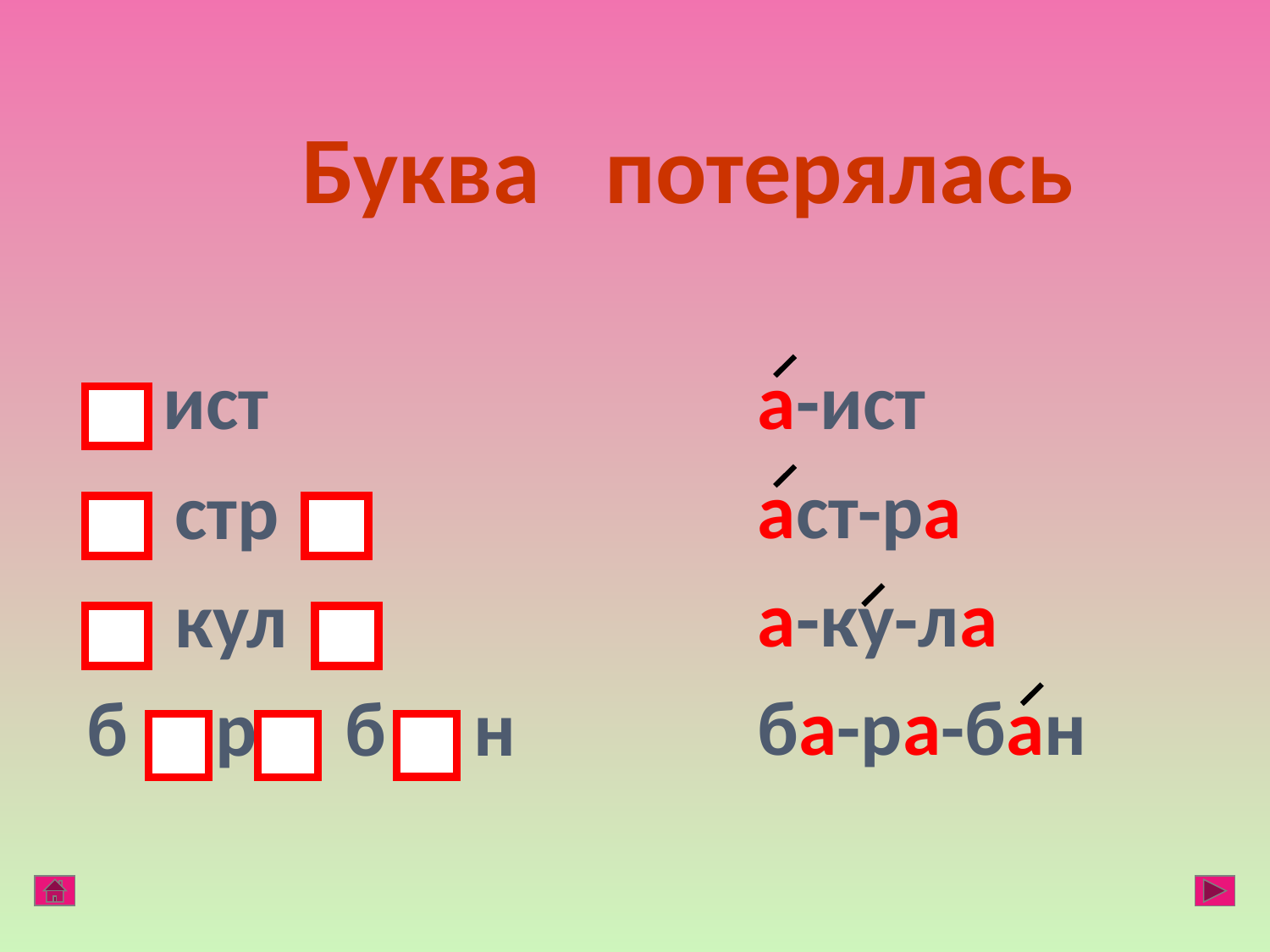

# Буква   потерялась
    ист
     стр
     кул
б     р     б     н
а-ист
аст-ра
а-ку-ла
ба-ра-бан